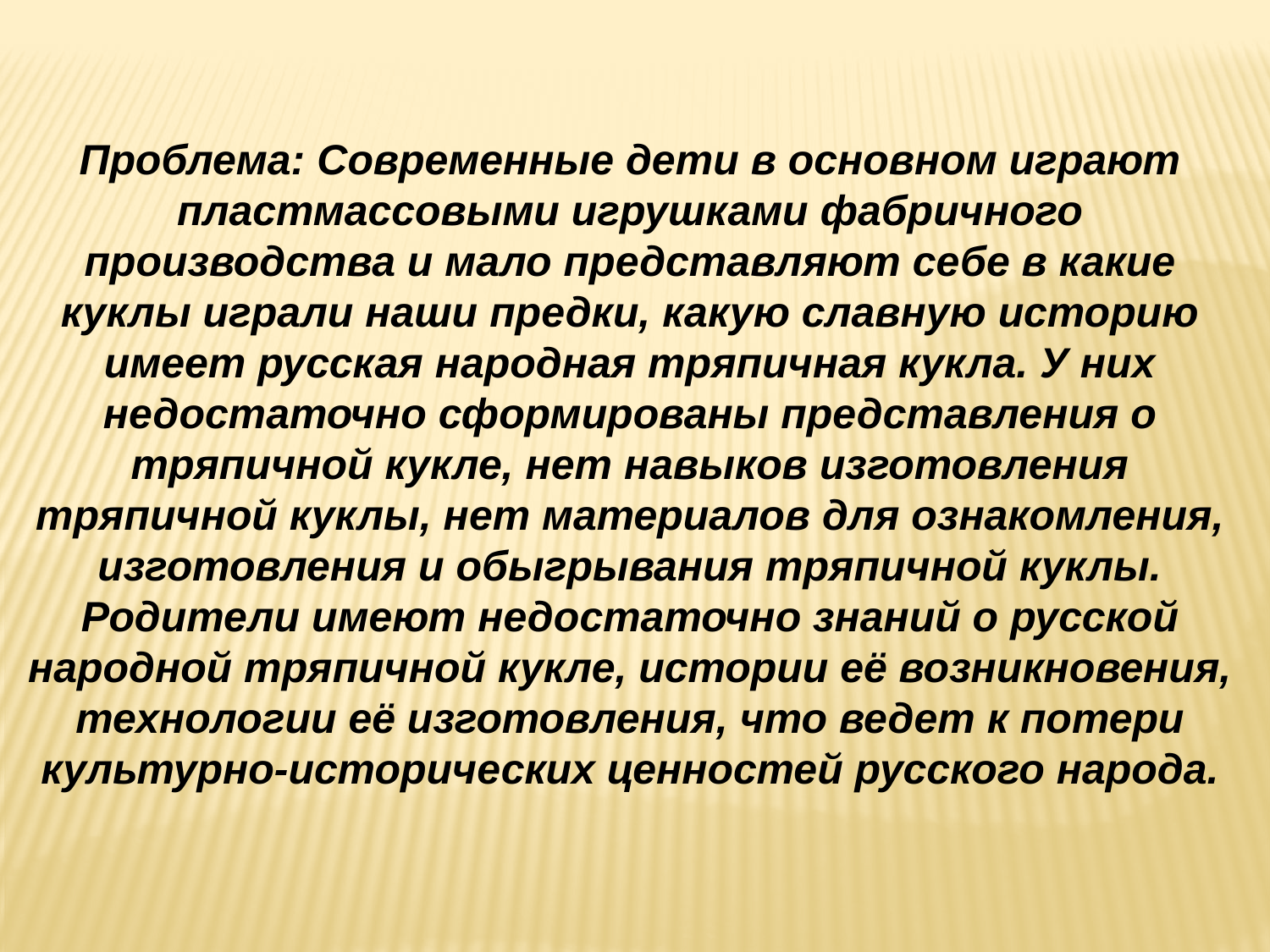

Проблема: Современные дети в основном играют пластмассовыми игрушками фабричного производства и мало представляют себе в какие куклы играли наши предки, какую славную историю имеет русская народная тряпичная кукла. У них недостаточно сформированы представления о тряпичной кукле, нет навыков изготовления тряпичной куклы, нет материалов для ознакомления, изготовления и обыгрывания тряпичной куклы. Родители имеют недостаточно знаний о русской народной тряпичной кукле, истории её возникновения, технологии её изготовления, что ведет к потери культурно-исторических ценностей русского народа.